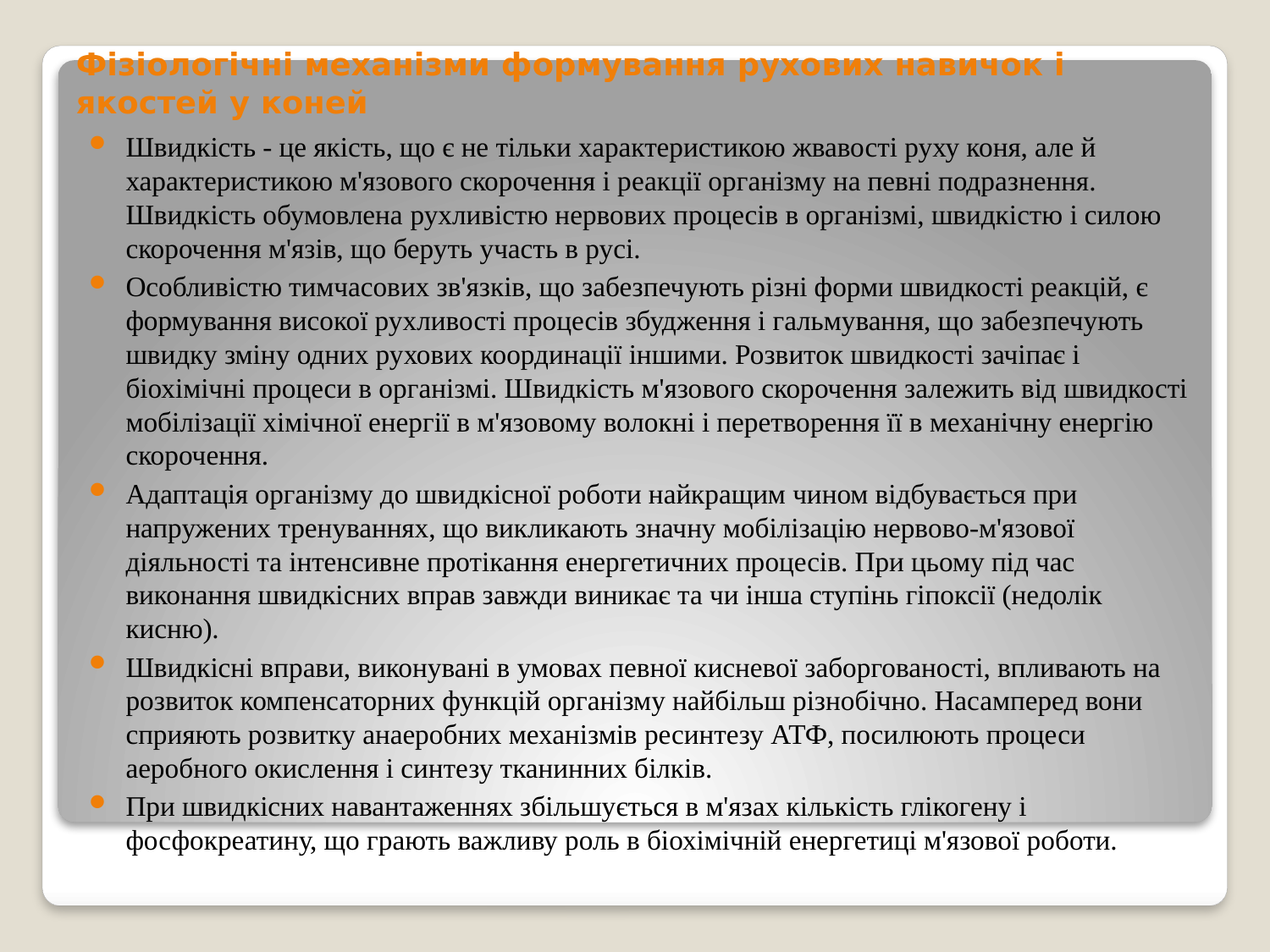

# Фізіологічні механізми формування рухових навичок і якостей у коней
Швидкість - це якість, що є не тільки характеристикою жвавості руху коня, але й характеристикою м'язового скорочення і реакції організму на певні подразнення. Швидкість обумовлена ​​рухливістю нервових процесів в організмі, швидкістю і силою скорочення м'язів, що беруть участь в русі.
Особливістю тимчасових зв'язків, що забезпечують різні форми швидкості реакцій, є формування високої рухливості процесів збудження і гальмування, що забезпечують швидку зміну одних рухових координації іншими. Розвиток швидкості зачіпає і біохімічні процеси в організмі. Швидкість м'язового скорочення залежить від швидкості мобілізації хімічної енергії в м'язовому волокні і перетворення її в механічну енергію скорочення.
Адаптація організму до швидкісної роботи найкращим чином відбувається при напружених тренуваннях, що викликають значну мобілізацію нервово-м'язової діяльності та інтенсивне протікання енергетичних процесів. При цьому під час виконання швидкісних вправ завжди виникає та чи інша ступінь гіпоксії (недолік кисню).
Швидкісні вправи, виконувані в умовах певної кисневої заборгованості, впливають на розвиток компенсаторних функцій організму найбільш різнобічно. Насамперед вони сприяють розвитку анаеробних механізмів ресинтезу АТФ, посилюють процеси аеробного окислення і синтезу тканинних білків.
При швидкісних навантаженнях збільшується в м'язах кількість глікогену і фосфокреатину, що грають важливу роль в біохімічній енергетиці м'язової роботи.